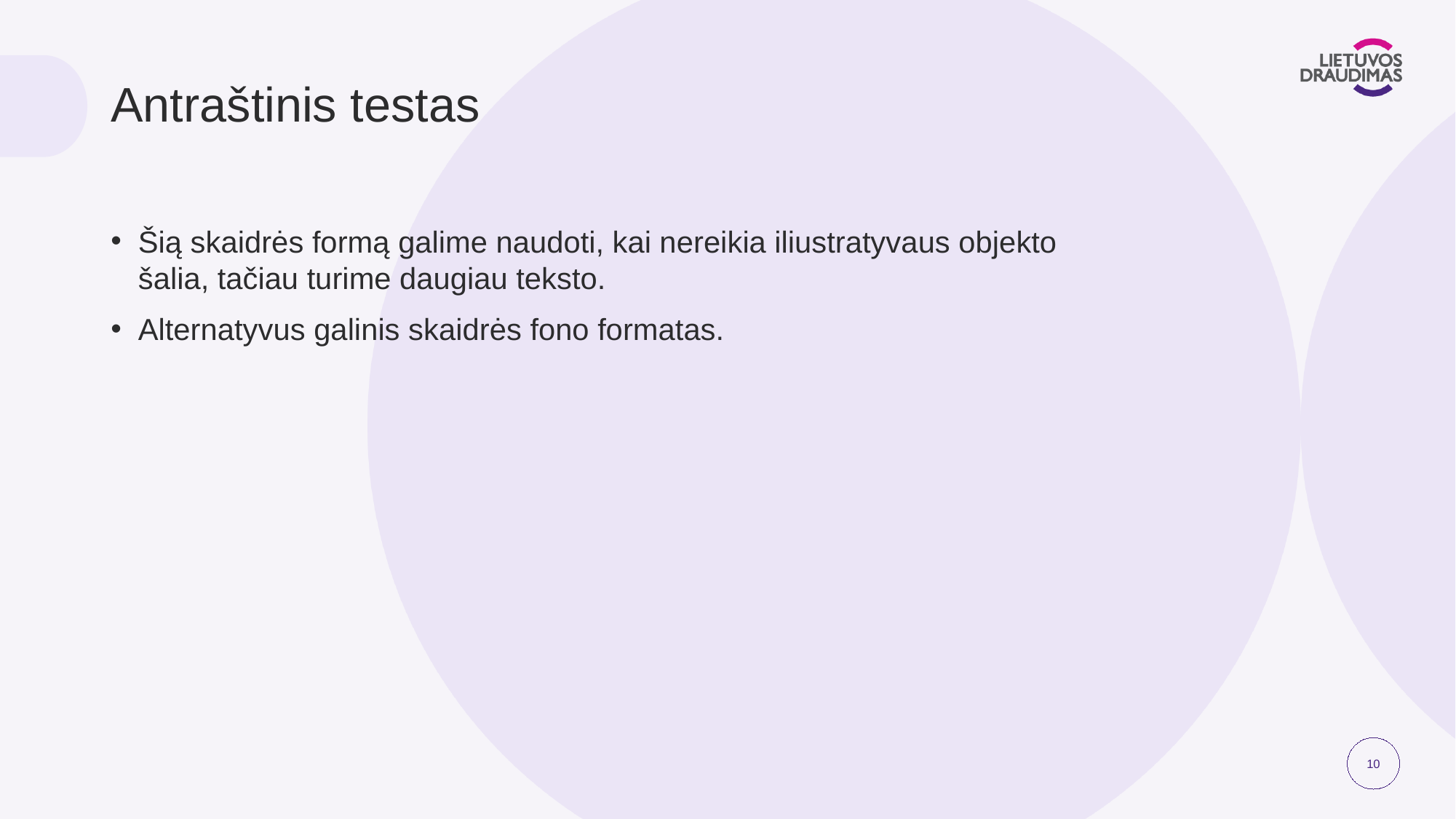

# Antraštinis testas
Šią skaidrės formą galime naudoti, kai nereikia iliustratyvaus objekto šalia, tačiau turime daugiau teksto.
Alternatyvus galinis skaidrės fono formatas.
10